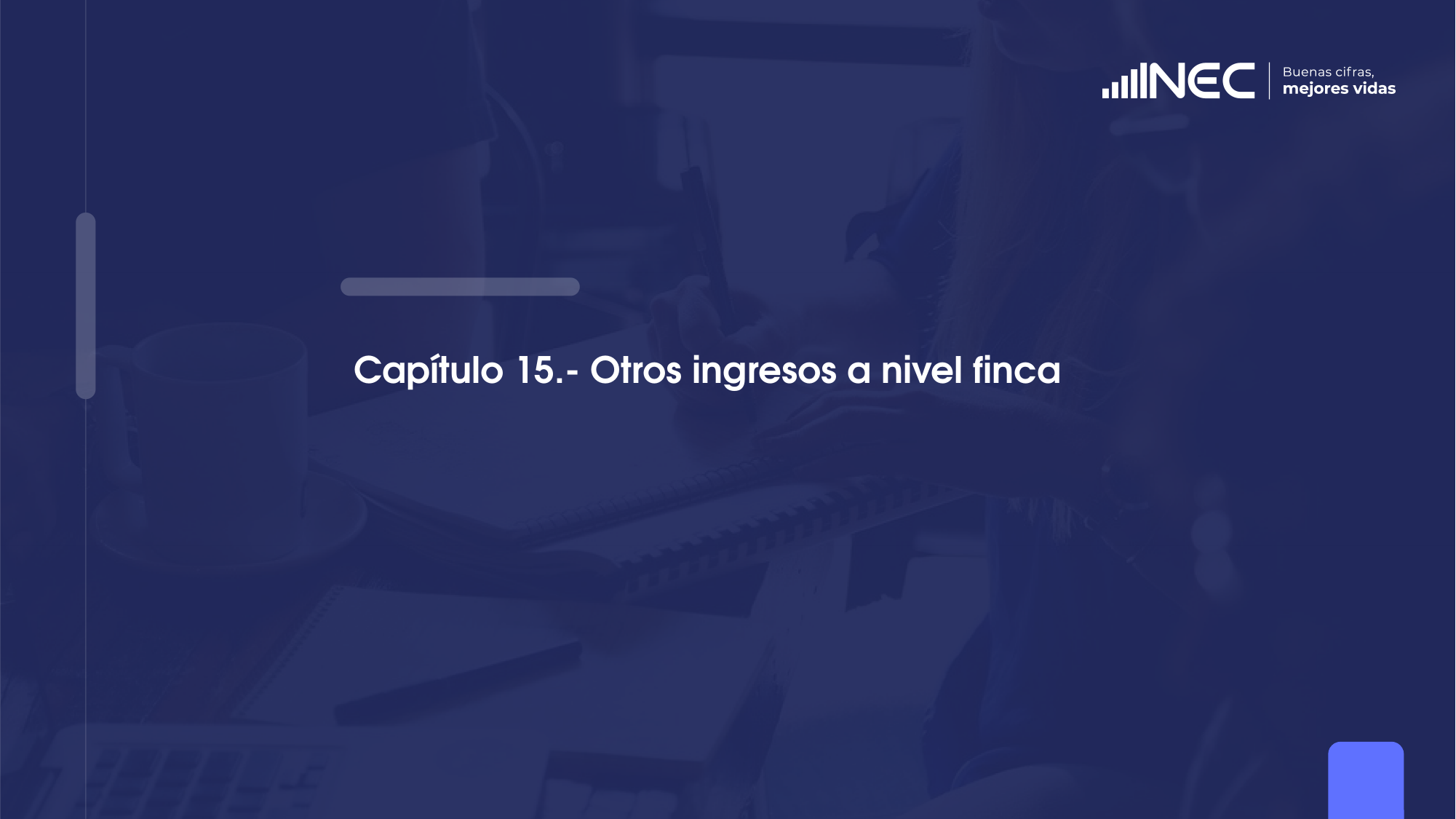

# Capítulo 15.- Otros ingresos a nivel finca